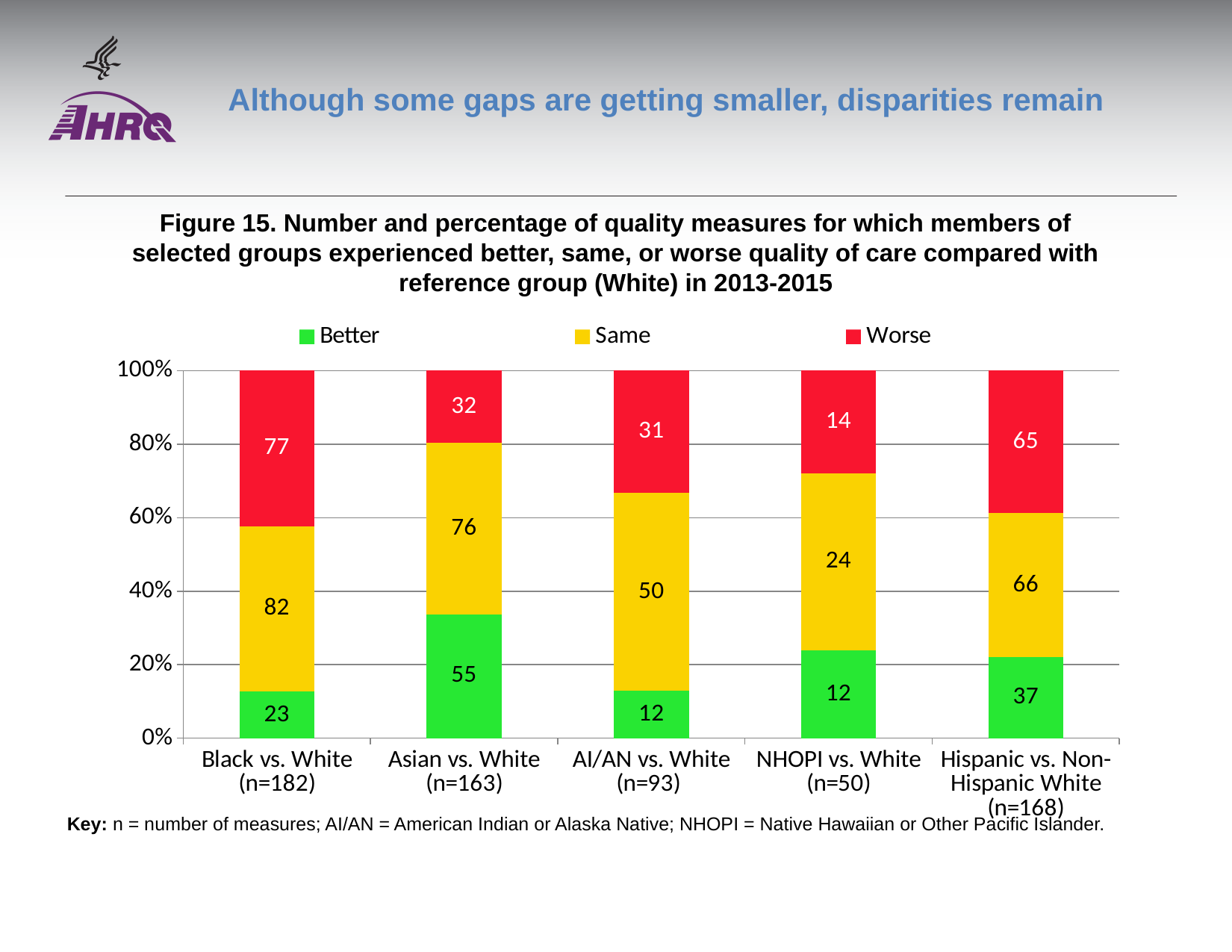

# Although some gaps are getting smaller, disparities remain
Figure 15. Number and percentage of quality measures for which members of selected groups experienced better, same, or worse quality of care compared with reference group (White) in 2013-2015

### Chart

| Category | Better | Same | Worse |
|---|---|---|---|
| Black vs. White (n=182) | 23.0 | 82.0 | 77.0 |
| Asian vs. White (n=163) | 55.0 | 76.0 | 32.0 |
| AI/AN vs. White (n=93)  | 12.0 | 50.0 | 31.0 |
| NHOPI vs. White (n=50) | 12.0 | 24.0 | 14.0 |
| Hispanic vs. Non-Hispanic White (n=168) | 37.0 | 66.0 | 65.0 |
Key: n = number of measures; AI/AN = American Indian or Alaska Native; NHOPI = Native Hawaiian or Other Pacific Islander.